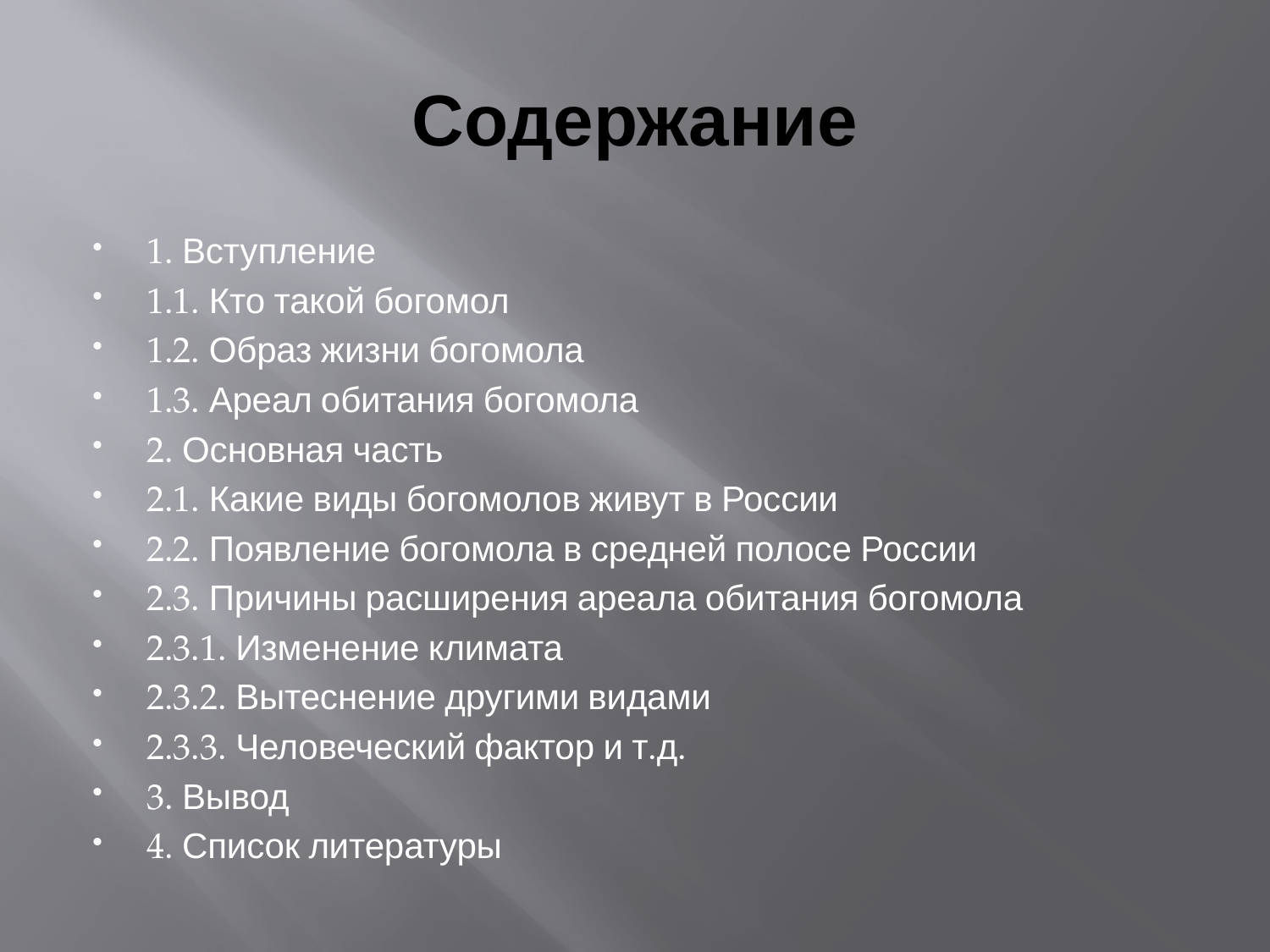

# Содержание
1. Вступление
1.1. Кто такой богомол
1.2. Образ жизни богомола
1.3. Ареал обитания богомола
2. Основная часть
2.1. Какие виды богомолов живут в России
2.2. Появление богомола в средней полосе России
2.3. Причины расширения ареала обитания богомола
2.3.1. Изменение климата
2.3.2. Вытеснение другими видами
2.3.3. Человеческий фактор и т.д.
3. Вывод
4. Список литературы